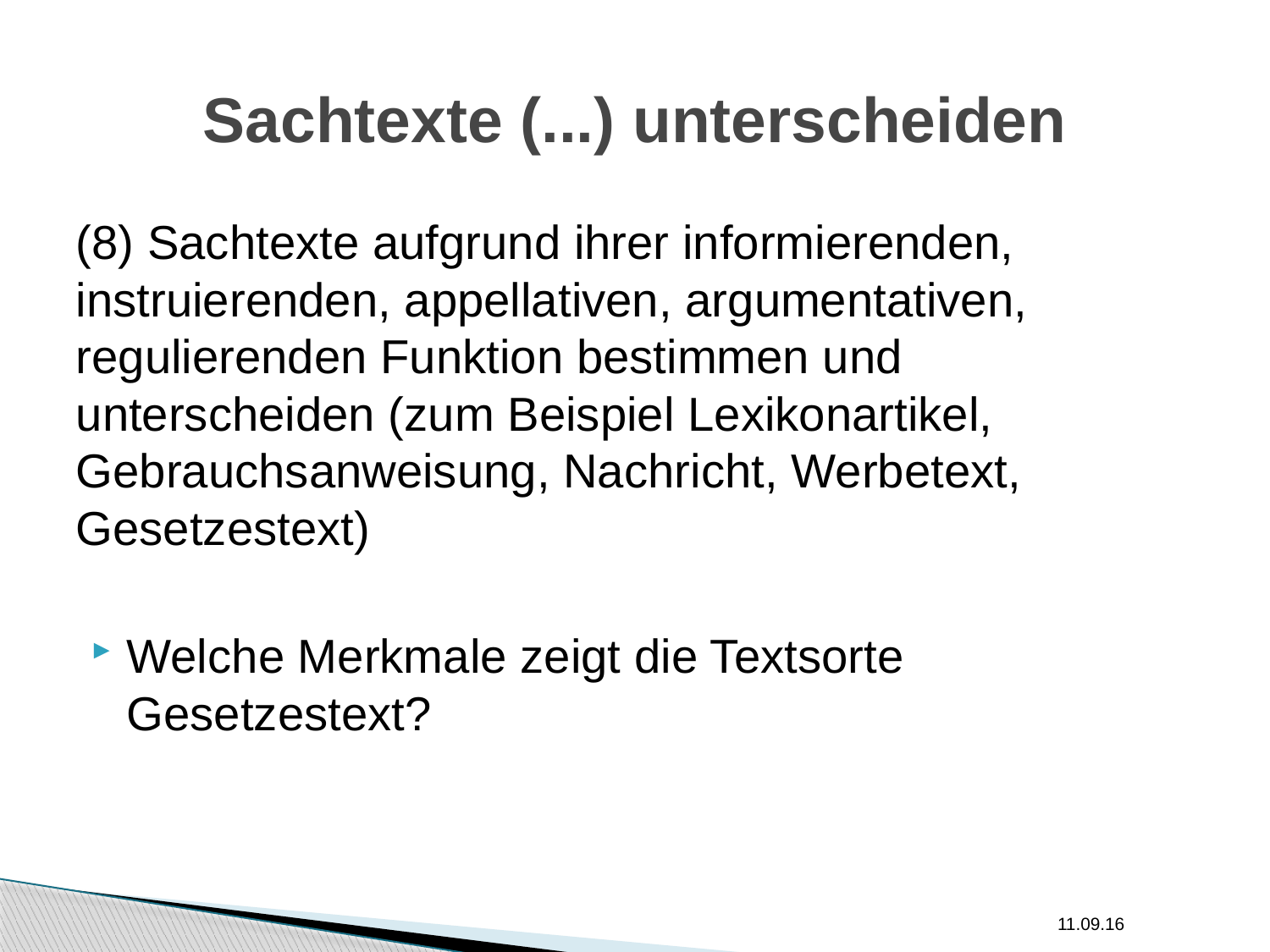

# Sachtexte (...) unterscheiden
(8) Sachtexte aufgrund ihrer informierenden, instruierenden, appellativen, argumentativen, regulierenden Funktion bestimmen und unterscheiden (zum Beispiel Lexikonartikel, Gebrauchsanweisung, Nachricht, Werbetext, Gesetzestext)

Welche Merkmale zeigt die Textsorte Gesetzestext?
11.09.16